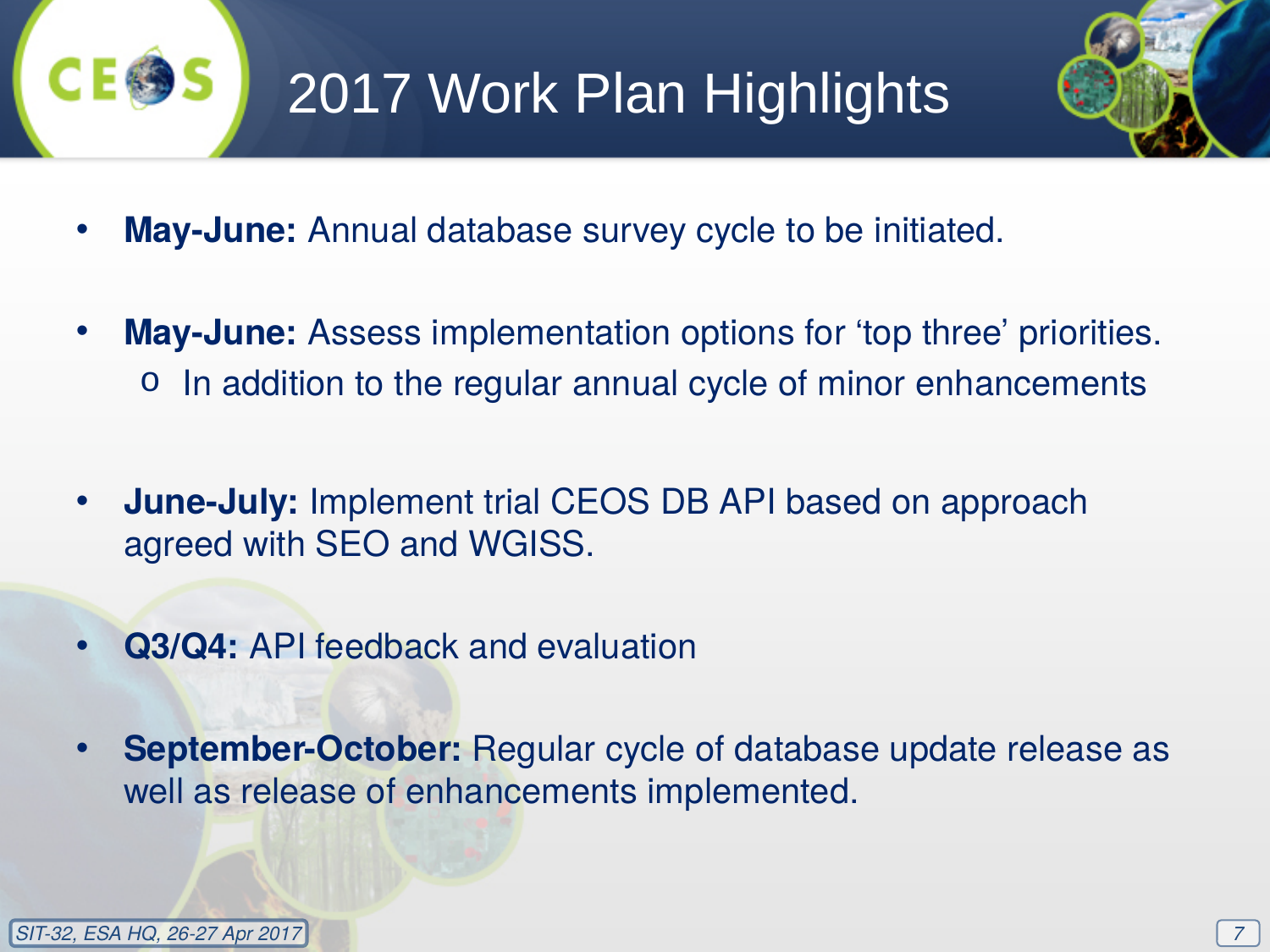

2017 Work Plan Highlights
May-June: Annual database survey cycle to be initiated.

May-June: Assess implementation options for ‘top three’ priorities.
In addition to the regular annual cycle of minor enhancements

June-July: Implement trial CEOS DB API based on approach agreed with SEO and WGISS.

Q3/Q4: API feedback and evaluation

September-October: Regular cycle of database update release as well as release of enhancements implemented.
7